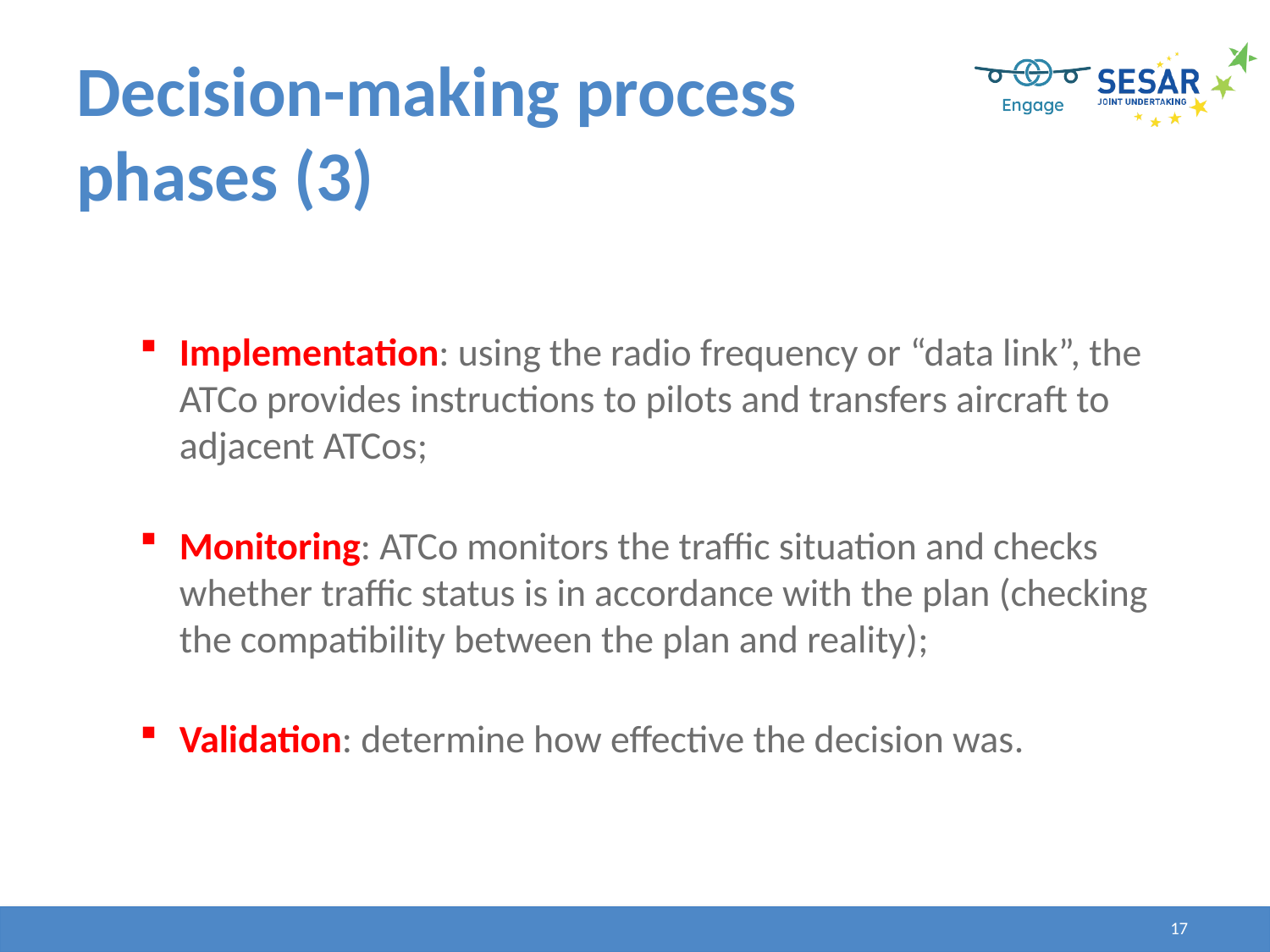

# Decision-making process phases (3)

Implementation: using the radio frequency or “data link”, the ATCo provides instructions to pilots and transfers aircraft to adjacent ATCos;

Monitoring: ATCo monitors the traffic situation and checks whether traffic status is in accordance with the plan (checking the compatibility between the plan and reality);

Validation: determine how effective the decision was.

17